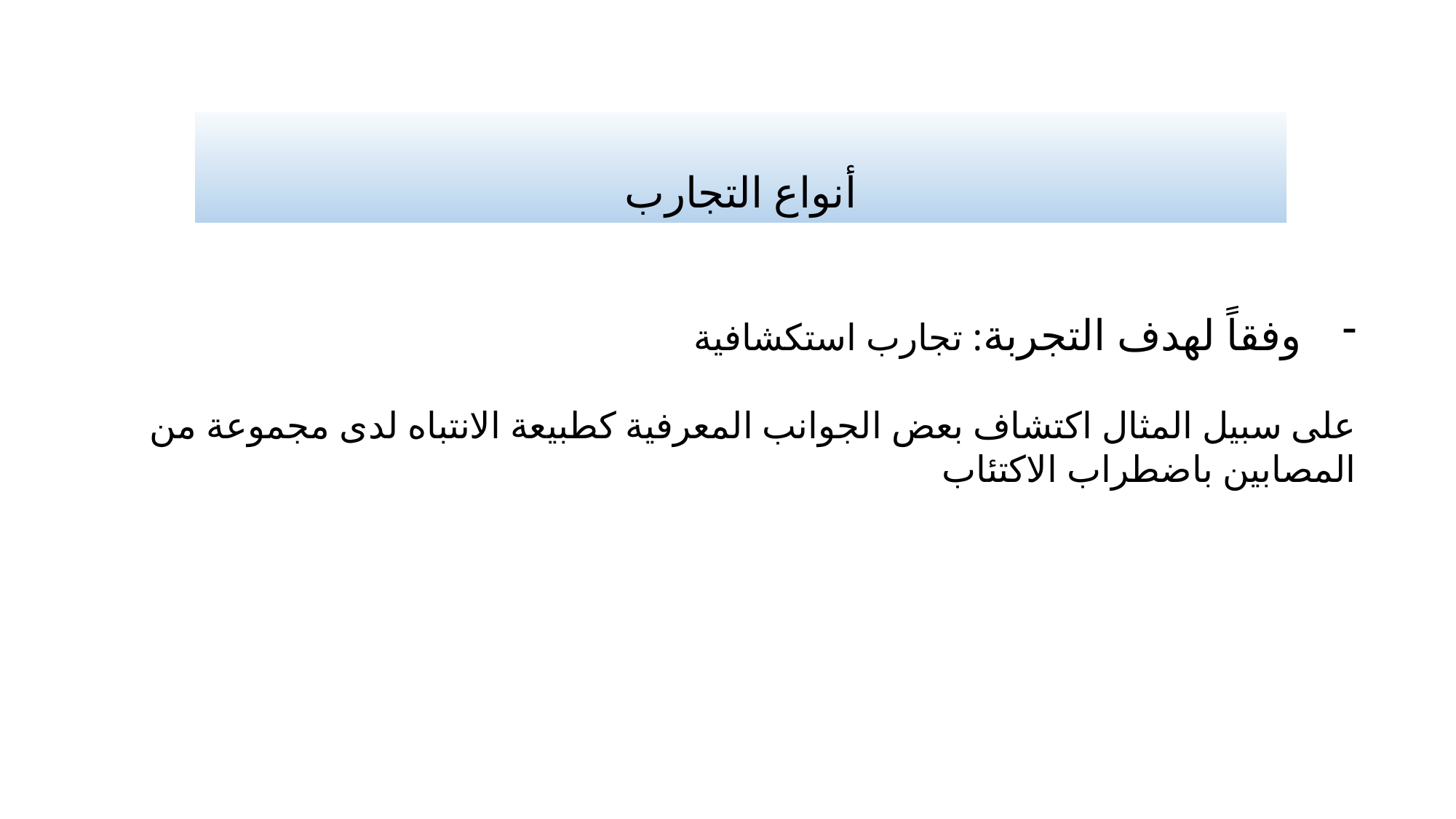

# أنواع التجارب
وفقاً لهدف التجربة: تجارب استكشافية

على سبيل المثال اكتشاف بعض الجوانب المعرفية كطبيعة الانتباه لدى مجموعة من المصابين باضطراب الاكتئاب